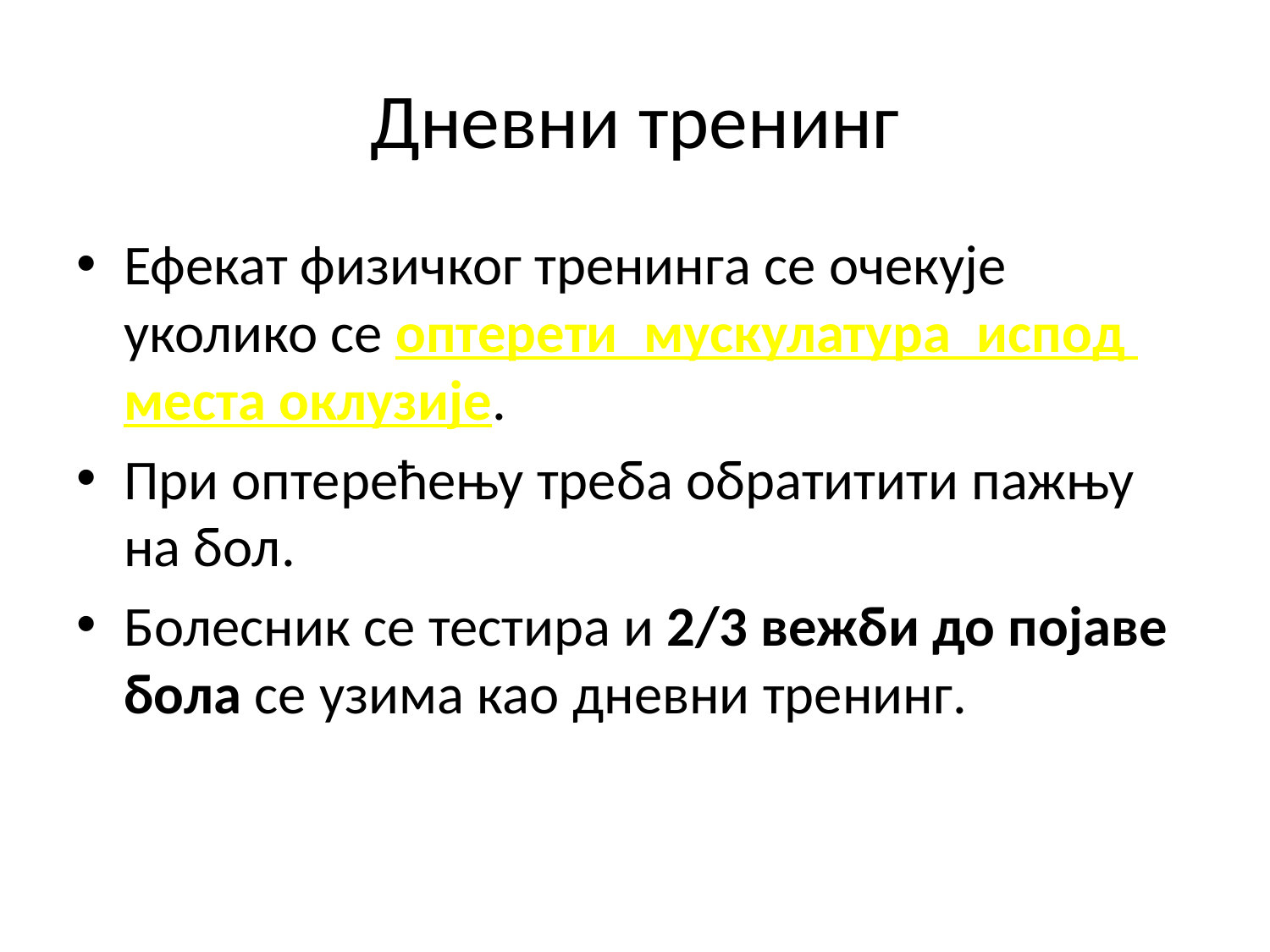

# Дневни тренинг
Ефекат физичког тренинга се очекује уколико се оптерети  мускулатура  испод  места оклузије.
При оптерећењу треба обратитити пажњу на бол.
Болесник се тестира и 2/3 вежби до појаве бола се узима као дневни тренинг.